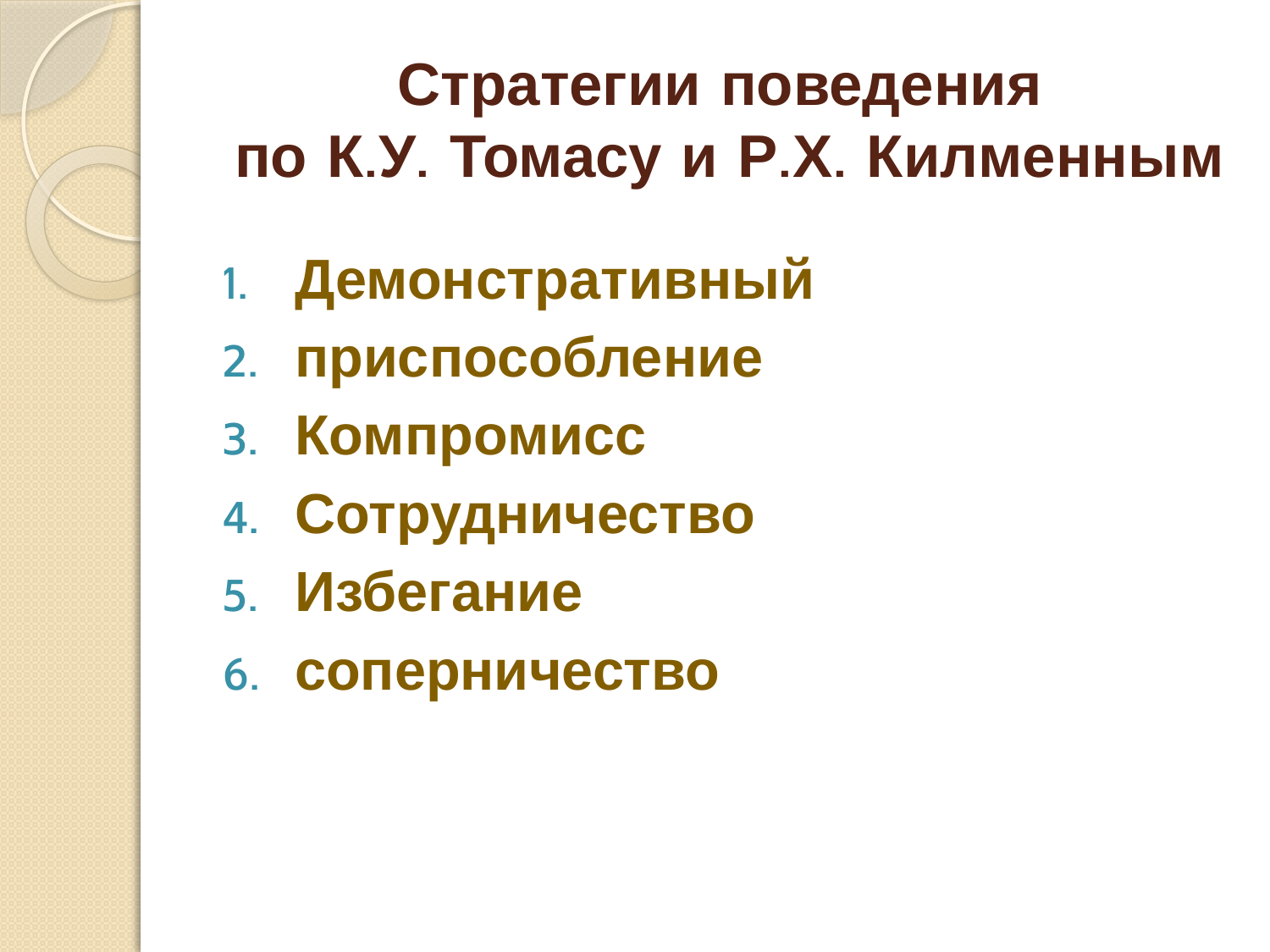

# Стратегии поведения по К.У. Томасу и Р.Х. Килменным
Демонстративный
приспособление
Компромисс
Сотрудничество
Избегание
соперничество